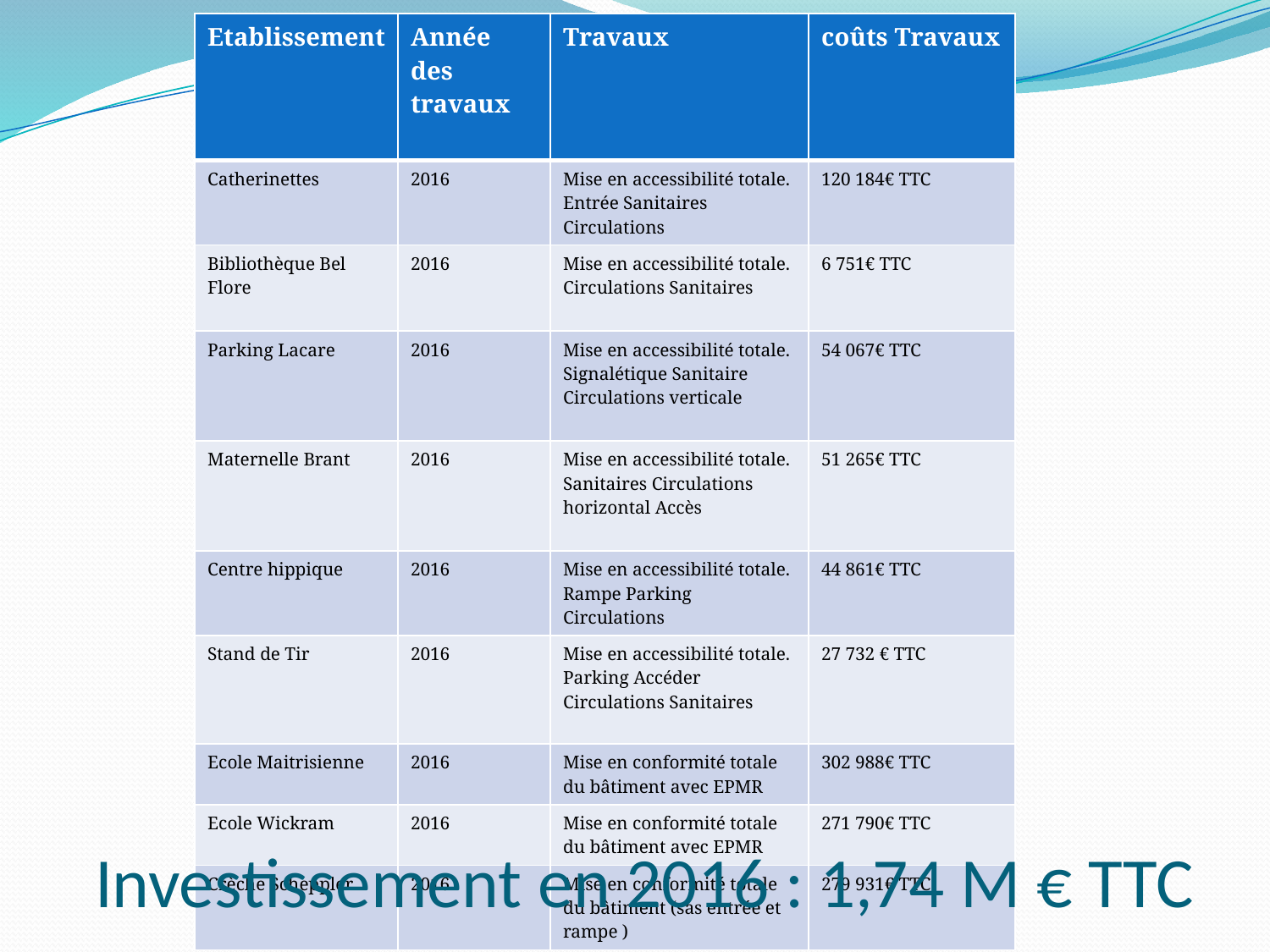

| Etablissement | Année des travaux | Travaux | coûts Travaux |
| --- | --- | --- | --- |
| Catherinettes | 2016 | Mise en accessibilité totale. Entrée Sanitaires Circulations | 120 184€ TTC |
| Bibliothèque Bel Flore | 2016 | Mise en accessibilité totale. Circulations Sanitaires | 6 751€ TTC |
| Parking Lacare | 2016 | Mise en accessibilité totale. Signalétique Sanitaire Circulations verticale | 54 067€ TTC |
| Maternelle Brant | 2016 | Mise en accessibilité totale. Sanitaires Circulations horizontal Accès | 51 265€ TTC |
| Centre hippique | 2016 | Mise en accessibilité totale. Rampe Parking Circulations | 44 861€ TTC |
| Stand de Tir | 2016 | Mise en accessibilité totale. Parking Accéder Circulations Sanitaires | 27 732 € TTC |
| Ecole Maitrisienne | 2016 | Mise en conformité totale du bâtiment avec EPMR | 302 988€ TTC |
| Ecole Wickram | 2016 | Mise en conformité totale du bâtiment avec EPMR | 271 790€ TTC |
| Crèche Scheppler | 2016 | Mise en conformité totale du bâtiment (sas entrée et rampe ) | 279 931€ TTC |
#

Investissement en 2016 : 1,74 M € TTC